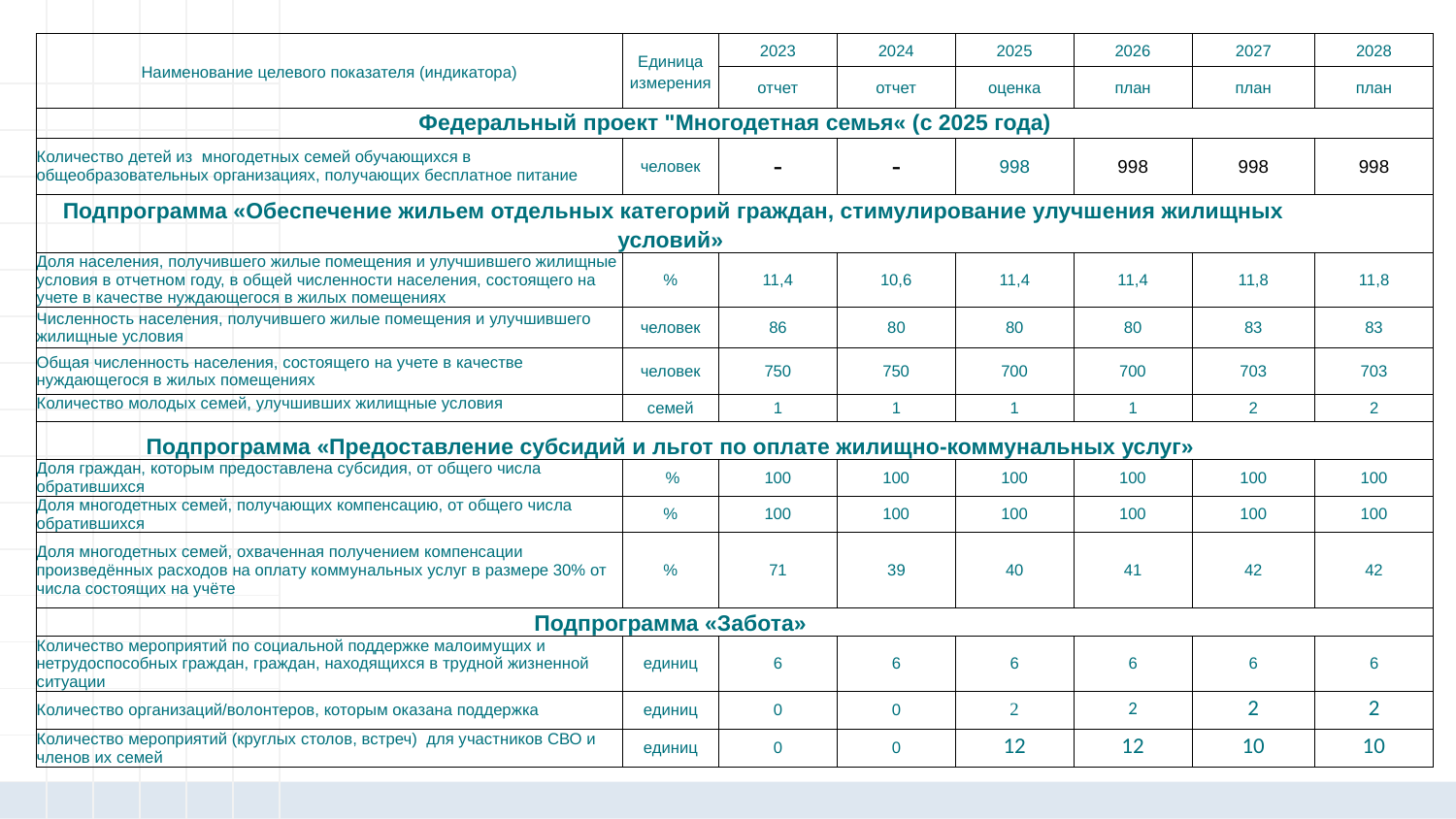

| Наименование целевого показателя (индикатора) | Единица измерения | 2023 | 2024 | 2025 | 2026 | 2027 | 2028 |
| --- | --- | --- | --- | --- | --- | --- | --- |
|  |  | отчет | отчет | оценка | план | план | план |
| Федеральный проект "Многодетная семья« (с 2025 года) |  |  |  |  |  |  |  |
| Количество детей из многодетных семей обучающихся в общеобразовательных организациях, получающих бесплатное питание | человек | - | - | 998 | 998 | 998 | 998 |
| Подпрограмма «Обеспечение жильем отдельных категорий граждан, стимулирование улучшения жилищных условий» |  |  |  |  |  |  |  |
| Доля населения, получившего жилые помещения и улучшившего жилищные условия в отчетном году, в общей численности населения, состоящего на учете в качестве нуждающегося в жилых помещениях | % | 11,4 | 10,6 | 11,4 | 11,4 | 11,8 | 11,8 |
| Численность населения, получившего жилые помещения и улучшившего жилищные условия | человек | 86 | 80 | 80 | 80 | 83 | 83 |
| Общая численность населения, состоящего на учете в качестве нуждающегося в жилых помещениях | человек | 750 | 750 | 700 | 700 | 703 | 703 |
| Количество молодых семей, улучшивших жилищные условия | семей | 1 | 1 | 1 | 1 | 2 | 2 |
| Подпрограмма «Предоставление субсидий и льгот по оплате жилищно-коммунальных услуг» |  |  |  |  |  |  |  |
| Доля граждан, которым предоставлена субсидия, от общего числа обратившихся | % | 100 | 100 | 100 | 100 | 100 | 100 |
| Доля многодетных семей, получающих компенсацию, от общего числа обратившихся | % | 100 | 100 | 100 | 100 | 100 | 100 |
| Доля многодетных семей, охваченная получением компенсации произведённых расходов на оплату коммунальных услуг в размере 30% от числа состоящих на учёте | % | 71 | 39 | 40 | 41 | 42 | 42 |
| Подпрограмма «Забота» |  |  |  |  |  |  |  |
| Количество мероприятий по социальной поддержке малоимущих и нетрудоспособных граждан, граждан, находящихся в трудной жизненной ситуации | единиц | 6 | 6 | 6 | 6 | 6 | 6 |
| Количество организаций/волонтеров, которым оказана поддержка | единиц | 0 | 0 | 2 | 2 | 2 | 2 |
| Количество мероприятий (круглых столов, встреч) для участников СВО и членов их семей | единиц | 0 | 0 | 12 | 12 | 10 | 10 |